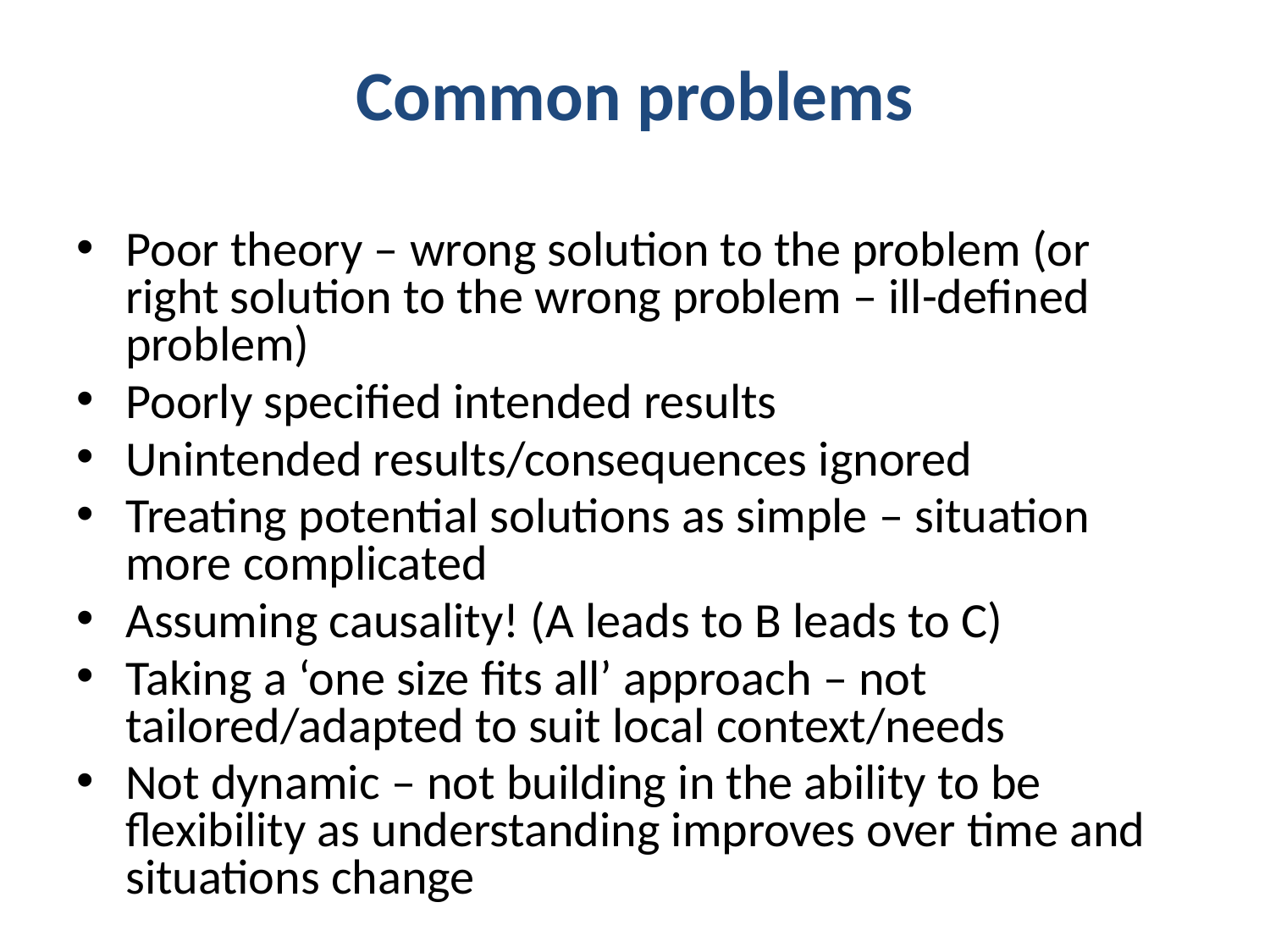

# Common problems
Poor theory – wrong solution to the problem (or right solution to the wrong problem – ill-defined problem)
Poorly specified intended results
Unintended results/consequences ignored
Treating potential solutions as simple – situation more complicated
Assuming causality! (A leads to B leads to C)
Taking a ‘one size fits all’ approach – not tailored/adapted to suit local context/needs
Not dynamic – not building in the ability to be flexibility as understanding improves over time and situations change